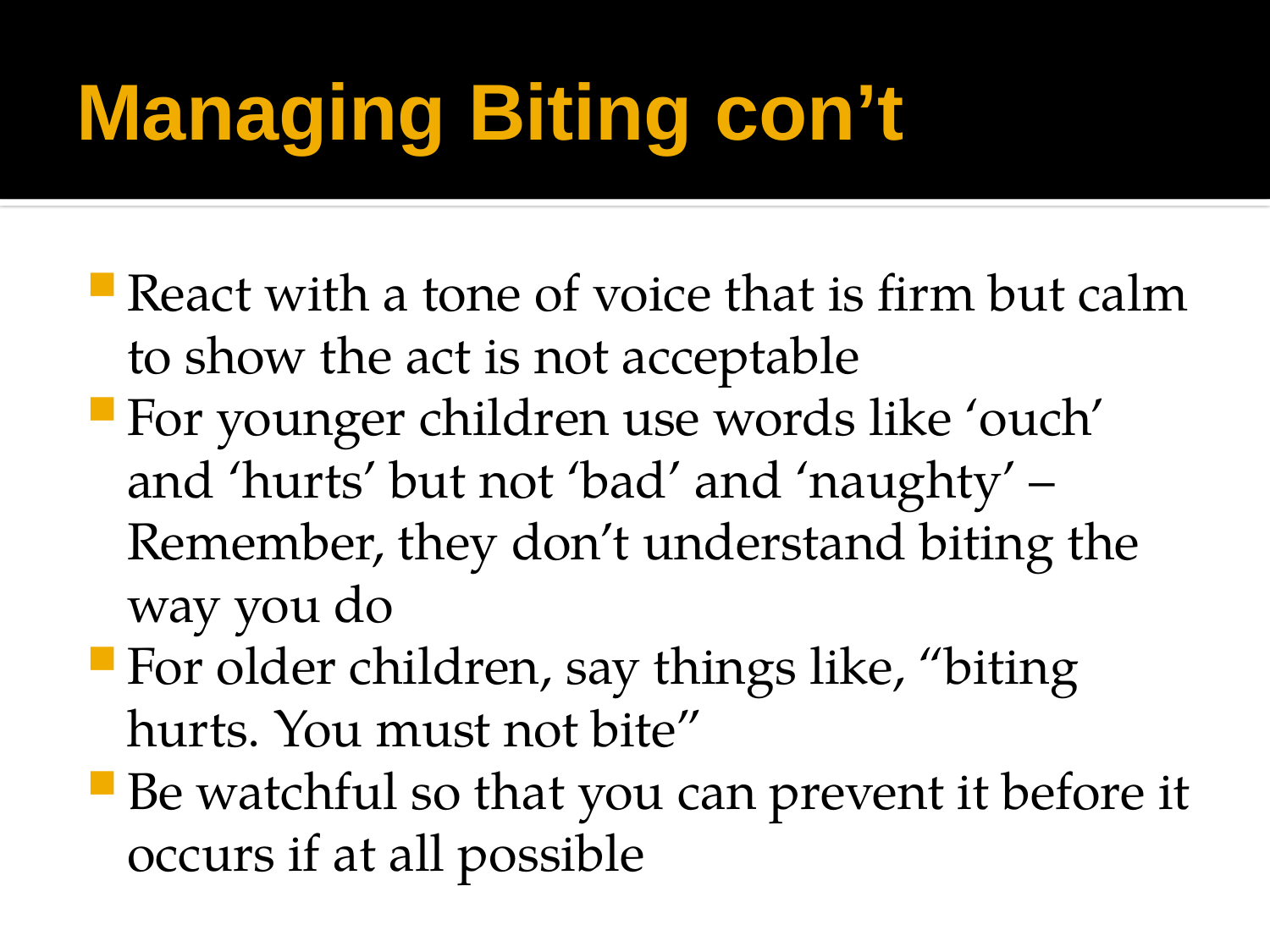

# Managing Biting con’t
React with a tone of voice that is firm but calm to show the act is not acceptable
For younger children use words like ‘ouch’ and ‘hurts’ but not ‘bad’ and ‘naughty’ – Remember, they don’t understand biting the way you do
For older children, say things like, “biting hurts. You must not bite”
Be watchful so that you can prevent it before it occurs if at all possible